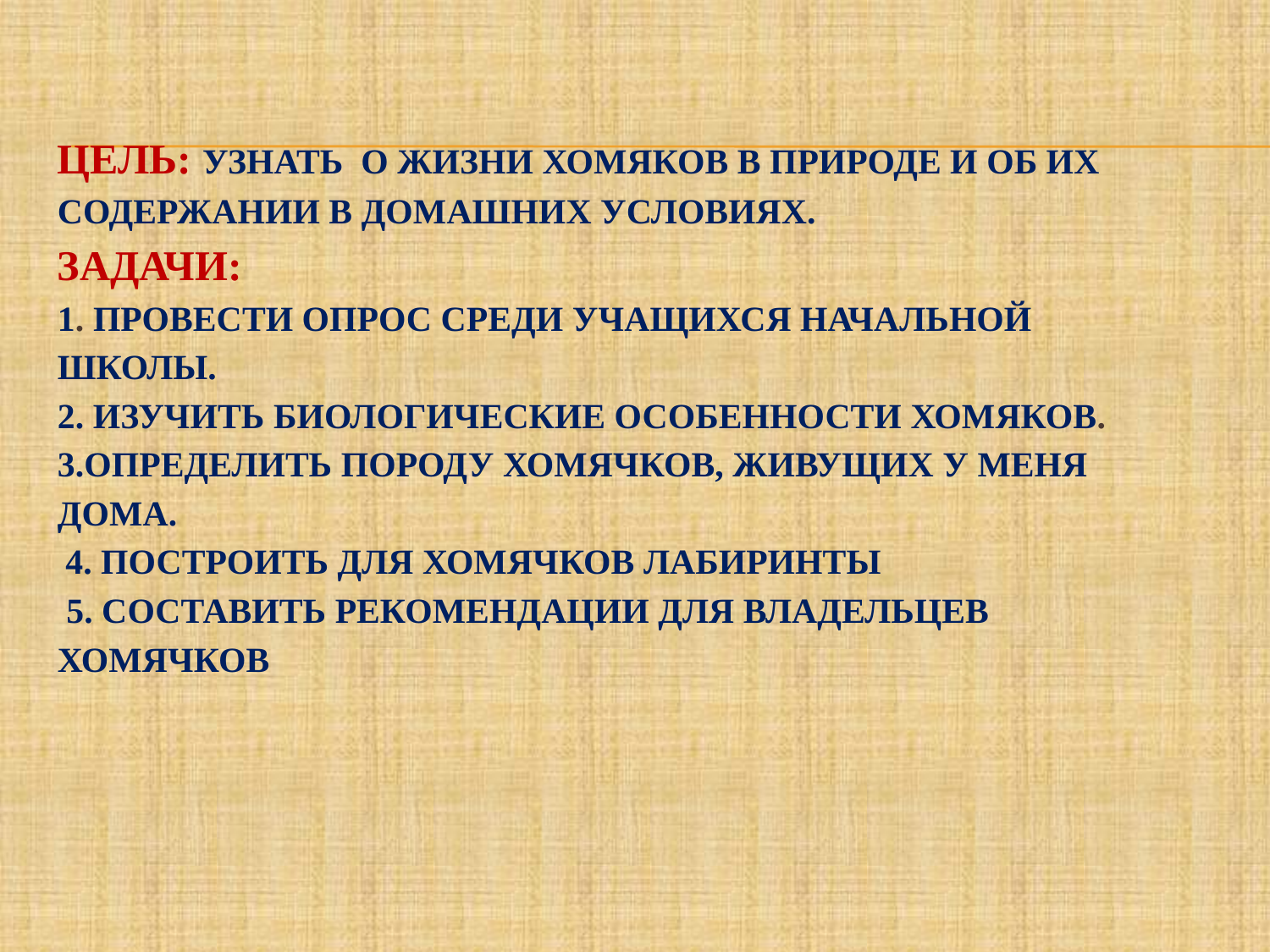

# ЦЕЛЬ: узнать  о жизни хомяков в природе и об их содержании в домашних условиях. ЗАДАЧИ: 1. Провести опрос среди учащихся начальной школы. 2. Изучить биологические особенности хомяков. 3.Определить породу хомячков, живущих у меня    дома. 4. Построить для хомячков лабиринты 5. Составить рекомендации для владельцев хомячков